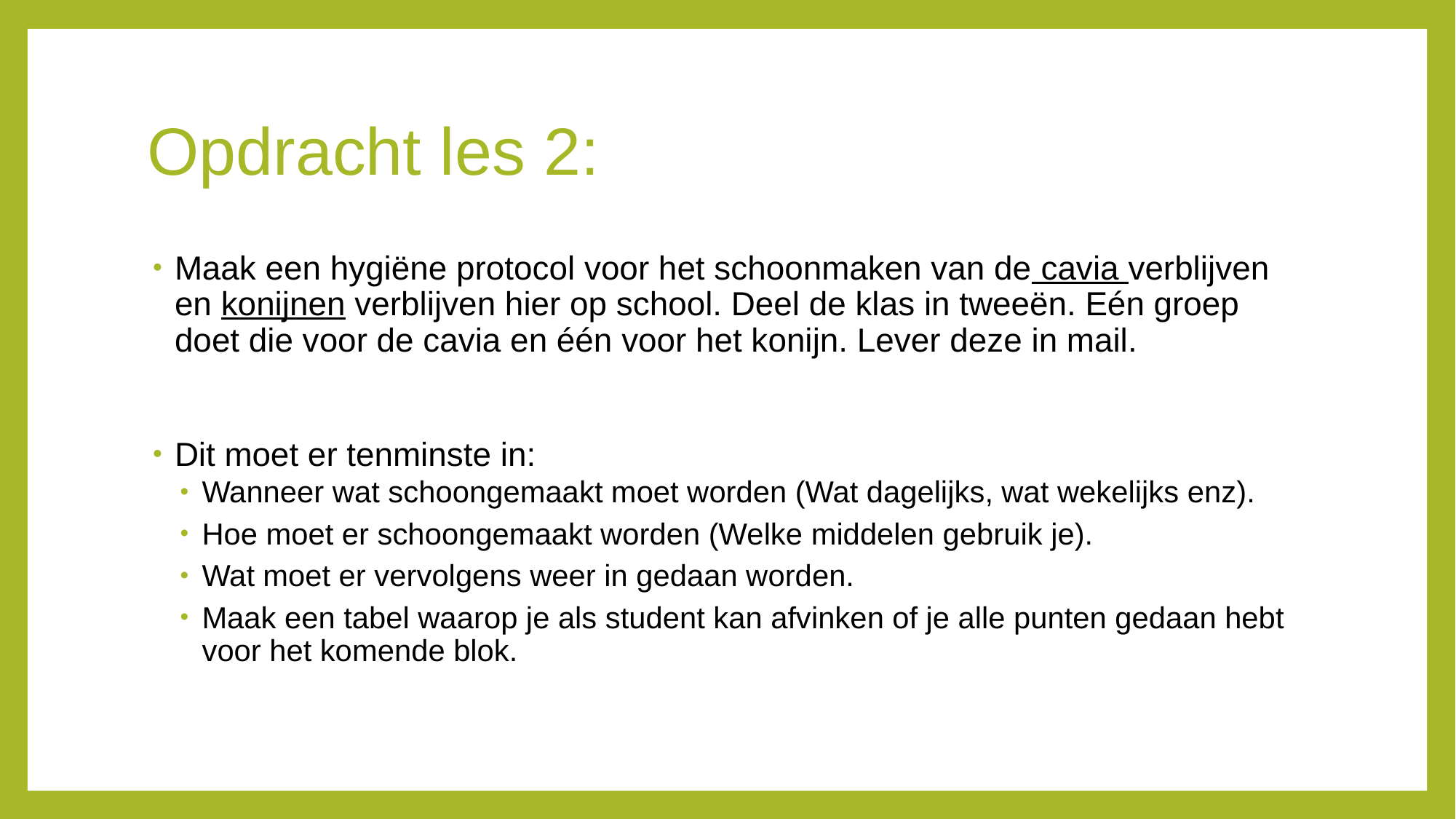

# Opdracht les 2:
Maak een hygiëne protocol voor het schoonmaken van de cavia verblijven en konijnen verblijven hier op school. Deel de klas in tweeën. Eén groep doet die voor de cavia en één voor het konijn. Lever deze in mail.

Dit moet er tenminste in:
Wanneer wat schoongemaakt moet worden (Wat dagelijks, wat wekelijks enz).
Hoe moet er schoongemaakt worden (Welke middelen gebruik je).
Wat moet er vervolgens weer in gedaan worden.
Maak een tabel waarop je als student kan afvinken of je alle punten gedaan hebt voor het komende blok.